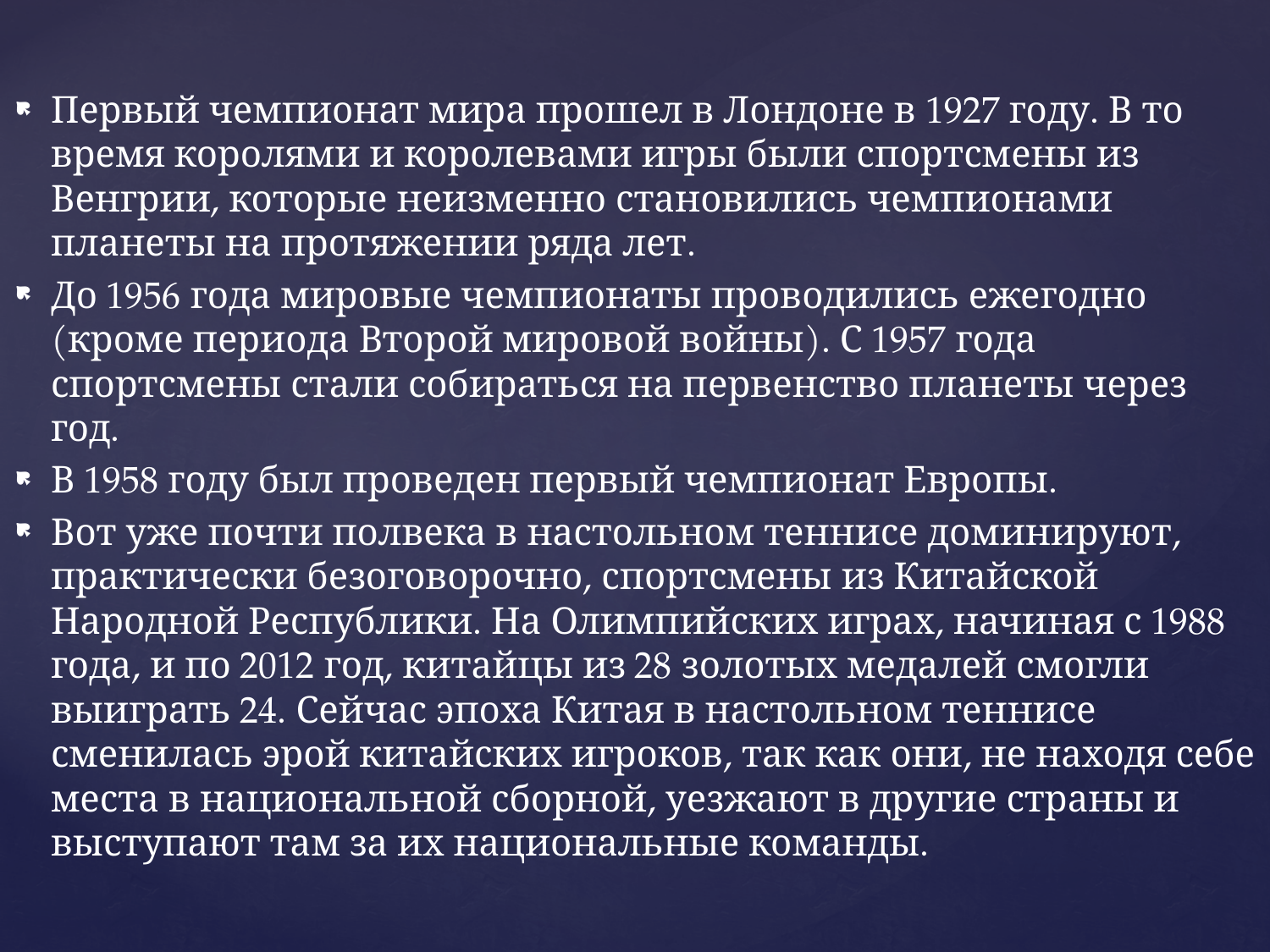

Первый чемпионат мира прошел в Лондоне в 1927 году. В то время королями и королевами игры были спортсмены из Венгрии, которые неизменно становились чемпионами планеты на протяжении ряда лет.
До 1956 года мировые чемпионаты проводились ежегодно (кроме периода Второй мировой войны). С 1957 года спортсмены стали собираться на первенство планеты через год.
В 1958 году был проведен первый чемпионат Европы.
Вот уже почти полвека в настольном теннисе доминируют, практически безоговорочно, спортсмены из Китайской Народной Республики. На Олимпийских играх, начиная с 1988 года, и по 2012 год, китайцы из 28 золотых медалей смогли выиграть 24. Сейчас эпоха Китая в настольном теннисе сменилась эрой китайских игроков, так как они, не находя себе места в национальной сборной, уезжают в другие страны и выступают там за их национальные команды.